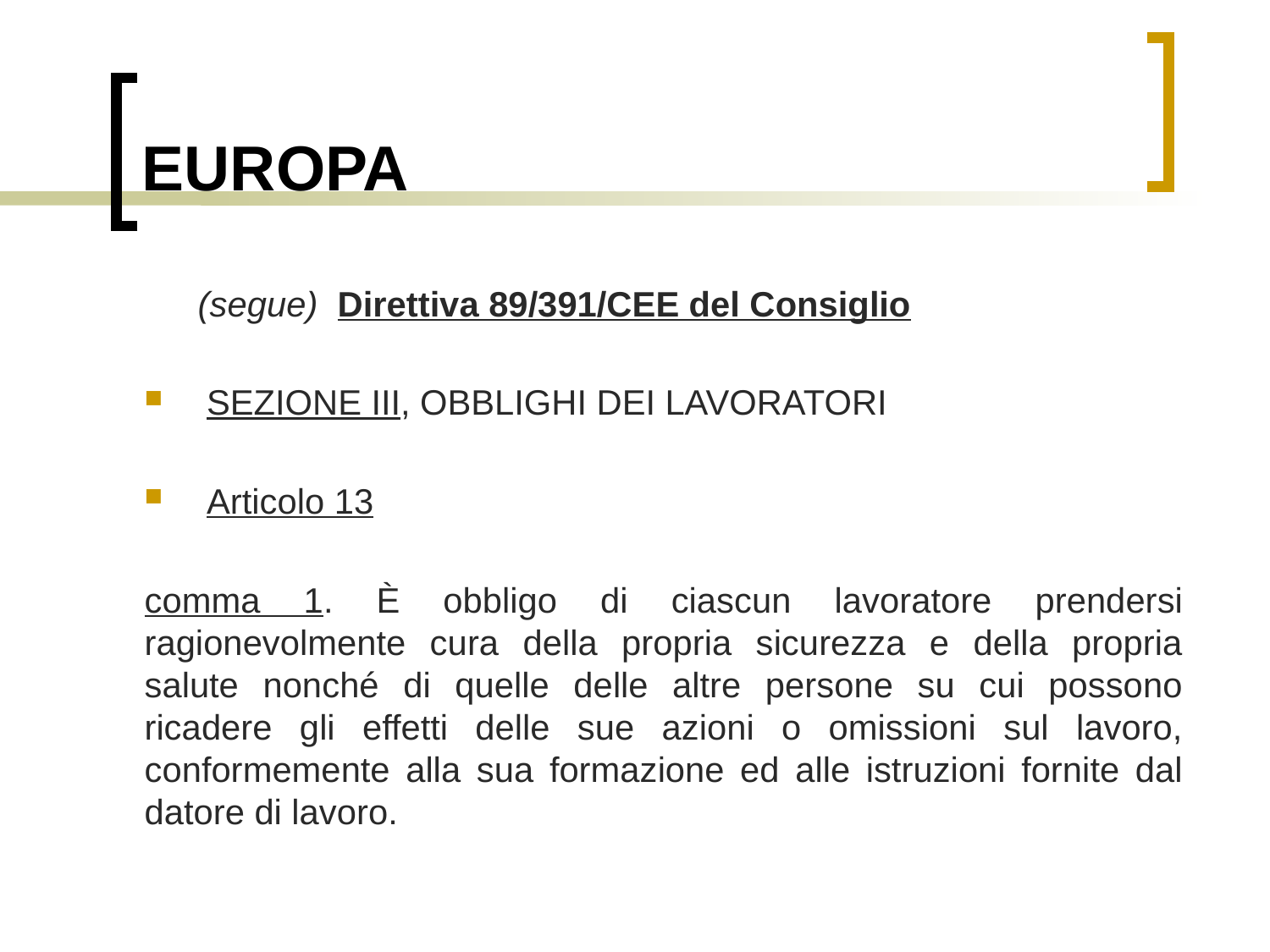

# EUROPA
      (segue)  Direttiva 89/391/CEE del Consiglio

SEZIONE III, OBBLIGHI DEI LAVORATORI

Articolo 13

comma 1. È obbligo di ciascun lavoratore prendersi ragionevolmente cura della propria sicurezza e della propria salute nonché di quelle delle altre persone su cui possono ricadere gli effetti delle sue azioni o omissioni sul lavoro, conformemente alla sua formazione ed alle istruzioni fornite dal datore di lavoro.